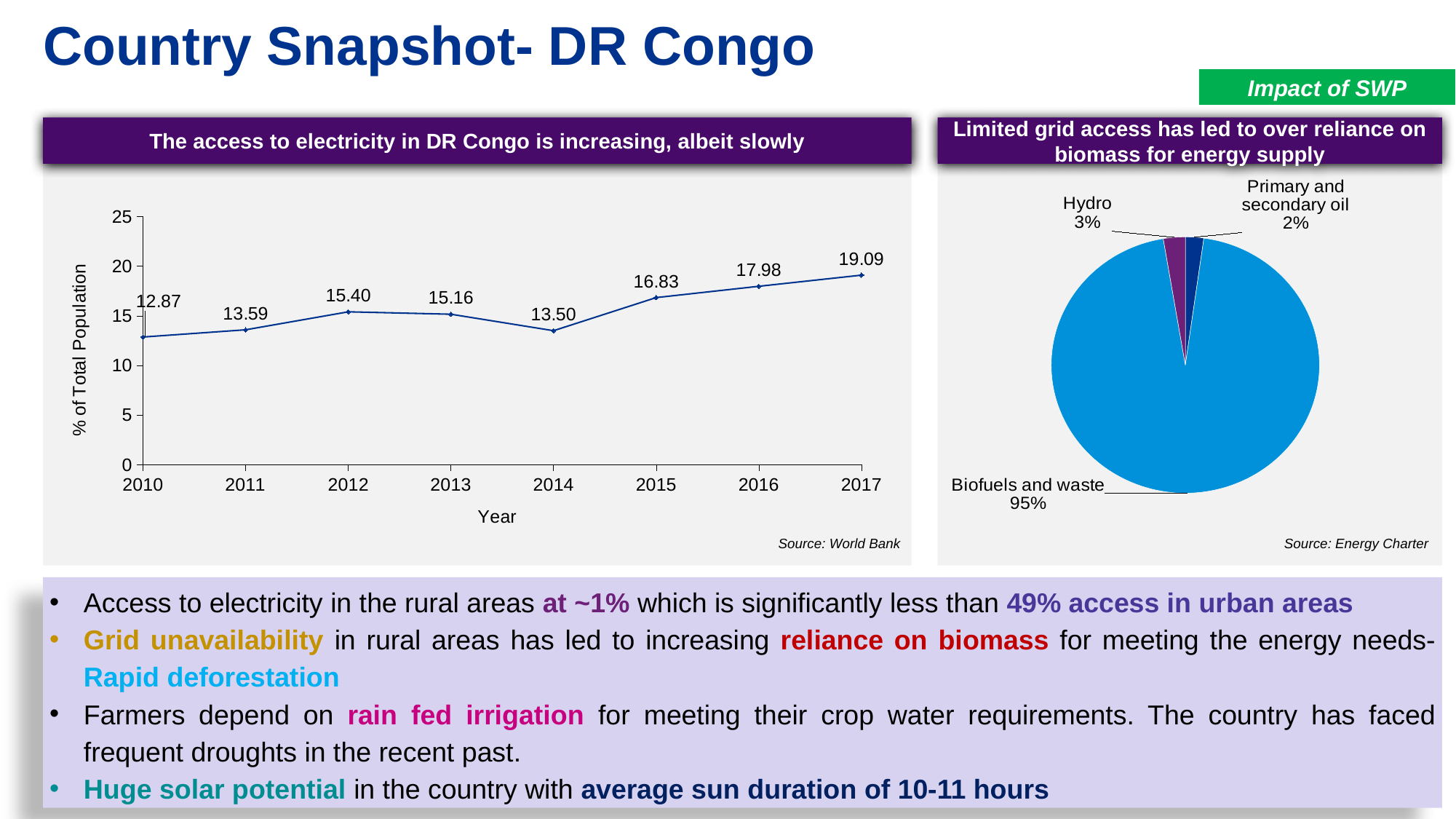

# Country Snapshot- DR Congo
Impact of SWP
The access to electricity in DR Congo is increasing, albeit slowly
Limited grid access has led to over reliance on biomass for energy supply

### Chart

| Category |
|---|

### Chart

| Category |  |
|---|---|
| Primary and secondary oil | 0.022125535431211846 |
| Biofuels and waste | 0.9514992073931667 |
| Hydro | 0.026375257175621437 |

### Chart

| Category |  |
|---|---|
| 2010 | 12.8670139312744 |
| 2011 | 13.5906085968018 |
| 2012 | 15.4 |
| 2013 | 15.1599521636963 |
| 2014 | 13.5 |
| 2015 | 16.8339977264404 |
| 2016 | 17.9754009246826 |
| 2017 | 19.0936317443848 |
Source: World Bank
Source: Energy Charter
Access to electricity in the rural areas at ~1% which is significantly less than 49% access in urban areas
Grid unavailability in rural areas has led to increasing reliance on biomass for meeting the energy needs- Rapid deforestation
Farmers depend on rain fed irrigation for meeting their crop water requirements. The country has faced frequent droughts in the recent past.
Huge solar potential in the country with average sun duration of 10-11 hours